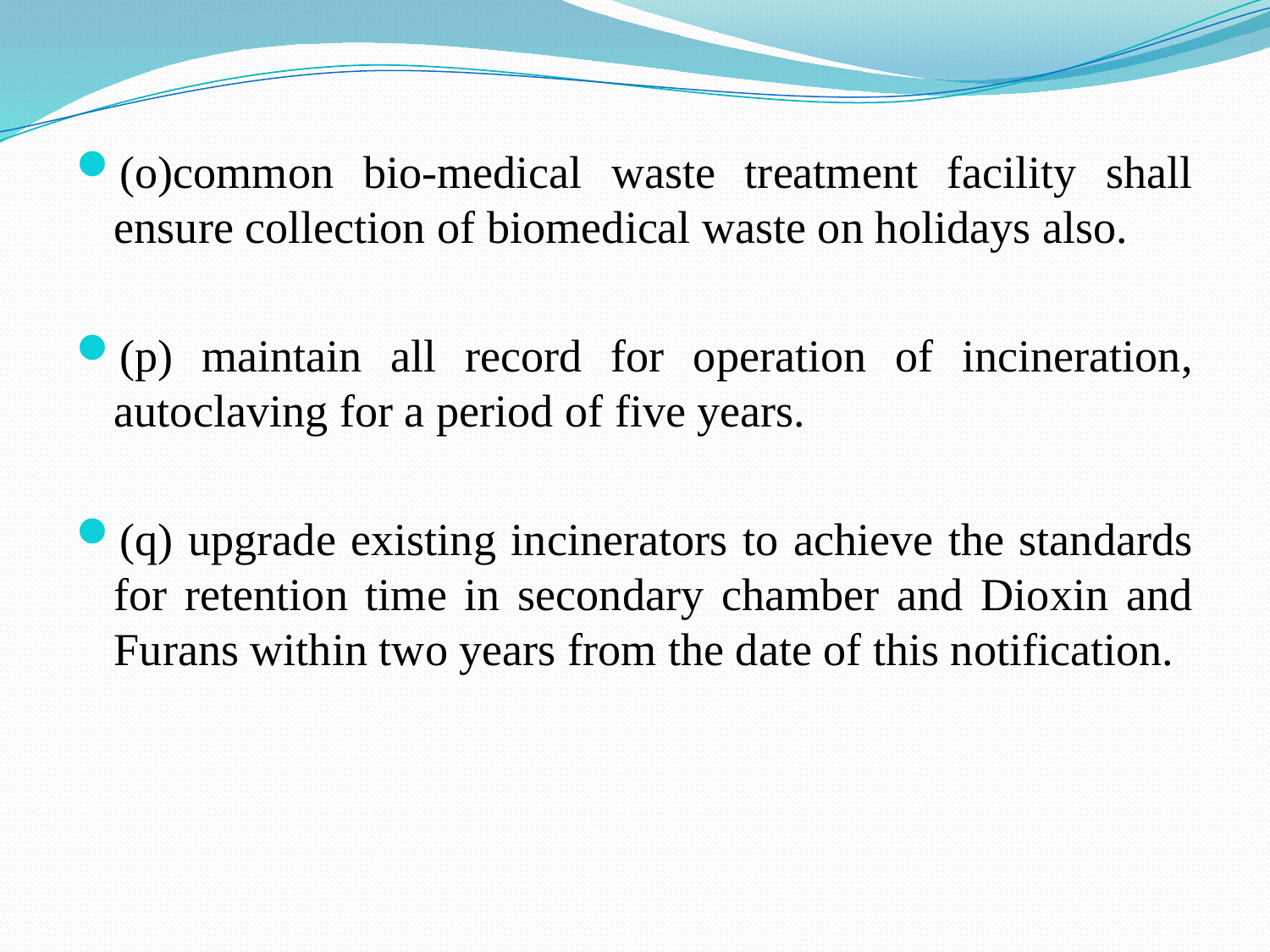

(o)common bio-medical waste treatment facility shall ensure collection of biomedical waste on holidays also.

(p) maintain all record for operation of incineration, autoclaving for a period of five years.

(q) upgrade existing incinerators to achieve the standards for retention time in secondary chamber and Dioxin and Furans within two years from the date of this notification.